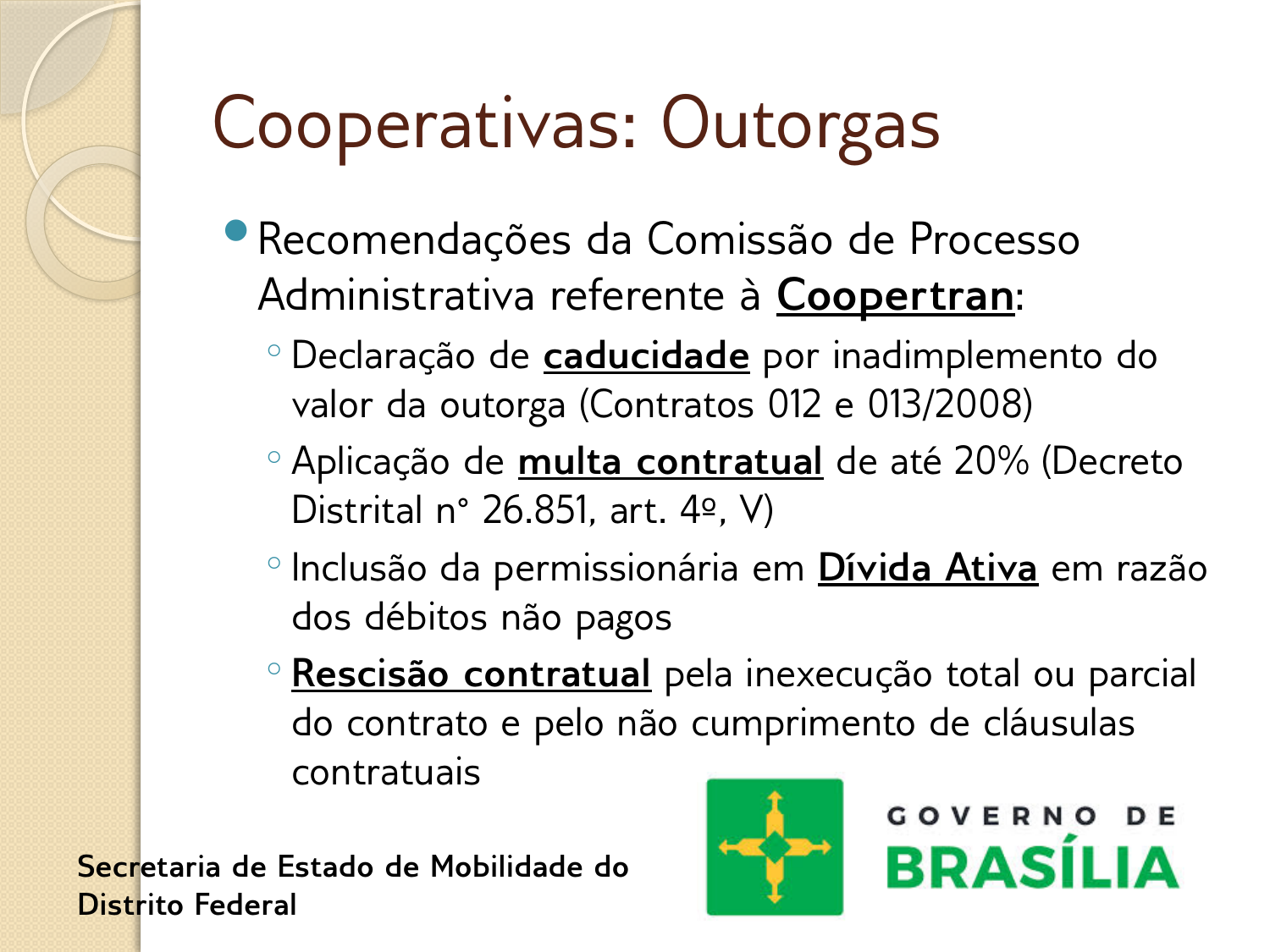

# Cooperativas: Outorgas
Recomendações da Comissão de Processo Administrativa referente à Coopertran:
Declaração de caducidade por inadimplemento do valor da outorga (Contratos 012 e 013/2008)
Aplicação de multa contratual de até 20% (Decreto Distrital n° 26.851, art. 4º, V)
Inclusão da permissionária em Dívida Ativa em razão dos débitos não pagos
Rescisão contratual pela inexecução total ou parcial do contrato e pelo não cumprimento de cláusulas contratuais